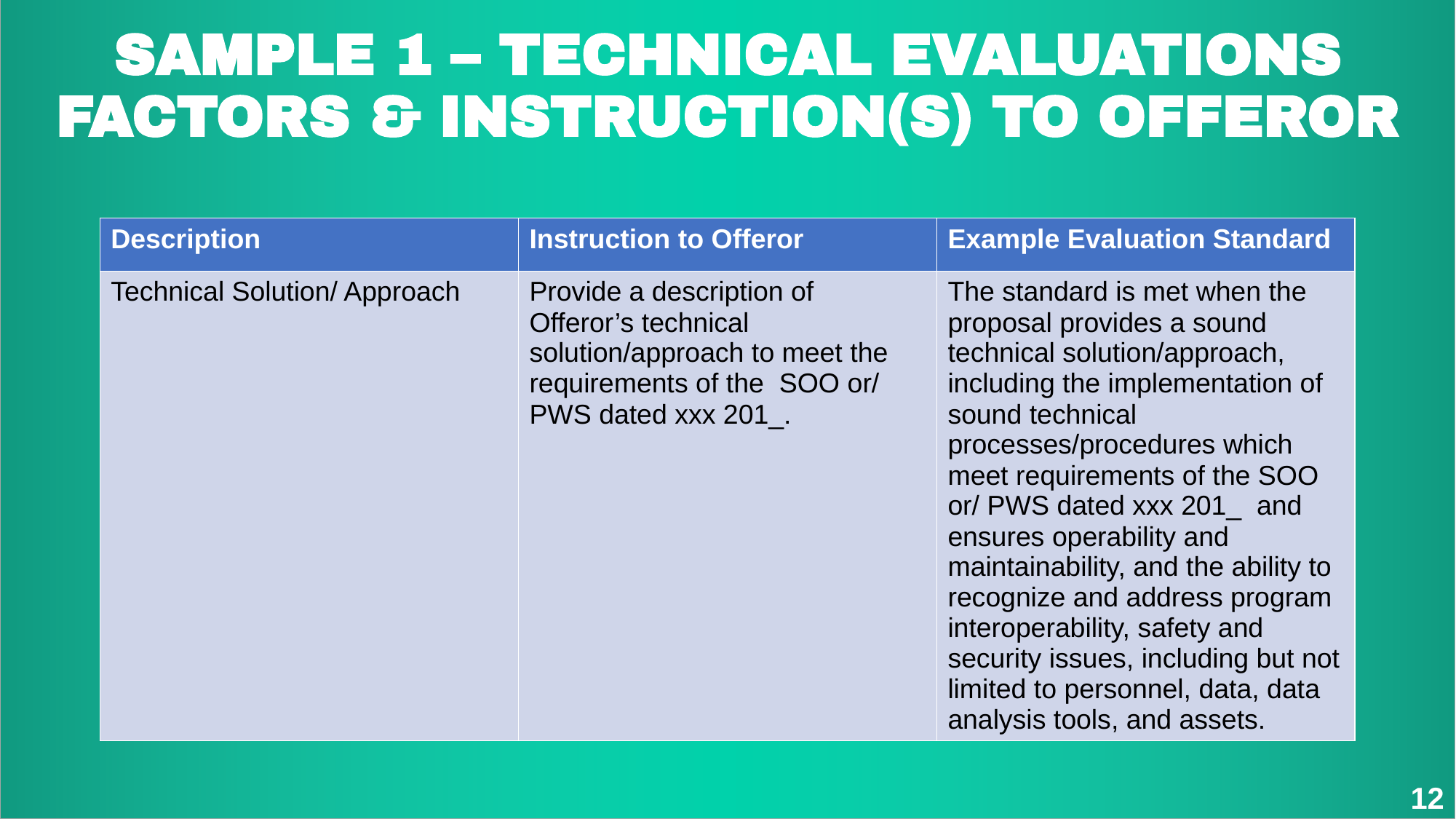

SAMPLE 1 – TECHNICAL EVALUATIONS FACTORS & INSTRUCTION(S) TO OFFEROR
| Description | Instruction to Offeror | Example Evaluation Standard |
| --- | --- | --- |
| Technical Solution/ Approach | Provide a description of Offeror’s technical solution/approach to meet the requirements of the SOO or/ PWS dated xxx 201\_. | The standard is met when the proposal provides a sound technical solution/approach, including the implementation of sound technical processes/procedures which meet requirements of the SOO or/ PWS dated xxx 201\_ and ensures operability and maintainability, and the ability to recognize and address program interoperability, safety and security issues, including but not limited to personnel, data, data analysis tools, and assets. |
12